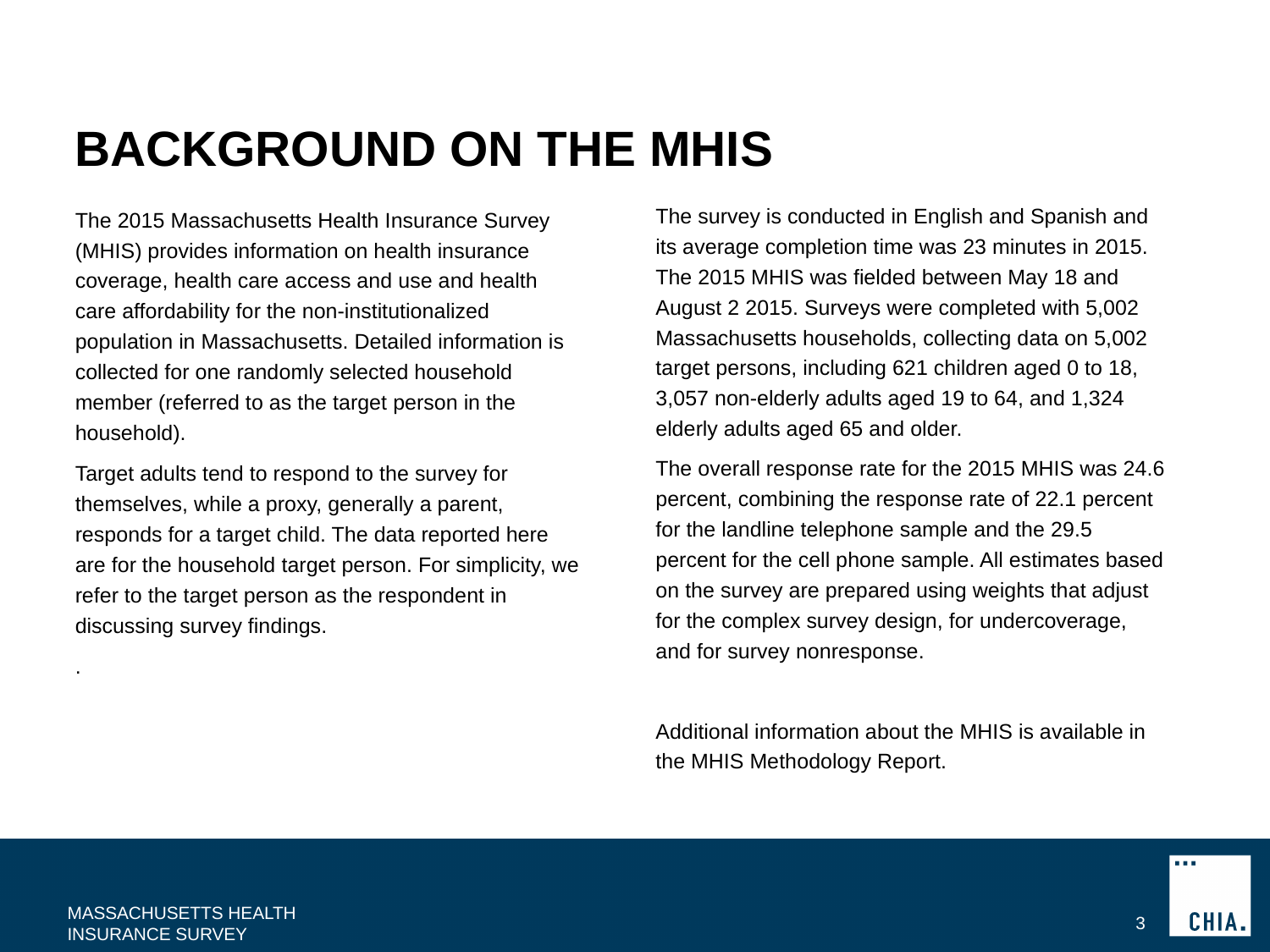

# BACKGROUND ON THE MHIS
The survey is conducted in English and Spanish and its average completion time was 23 minutes in 2015. The 2015 MHIS was fielded between May 18 and August 2 2015. Surveys were completed with 5,002 Massachusetts households, collecting data on 5,002 target persons, including 621 children aged 0 to 18, 3,057 non-elderly adults aged 19 to 64, and 1,324 elderly adults aged 65 and older.
The overall response rate for the 2015 MHIS was 24.6 percent, combining the response rate of 22.1 percent for the landline telephone sample and the 29.5 percent for the cell phone sample. All estimates based on the survey are prepared using weights that adjust for the complex survey design, for undercoverage, and for survey nonresponse.

Additional information about the MHIS is available in the MHIS Methodology Report.

The 2015 Massachusetts Health Insurance Survey (MHIS) provides information on health insurance coverage, health care access and use and health care affordability for the non-institutionalized population in Massachusetts. Detailed information is collected for one randomly selected household member (referred to as the target person in the household).
Target adults tend to respond to the survey for themselves, while a proxy, generally a parent, responds for a target child. The data reported here are for the household target person. For simplicity, we refer to the target person as the respondent in discussing survey findings.
.
MASSACHUSETTS HEALTH INSURANCE SURVEY
3